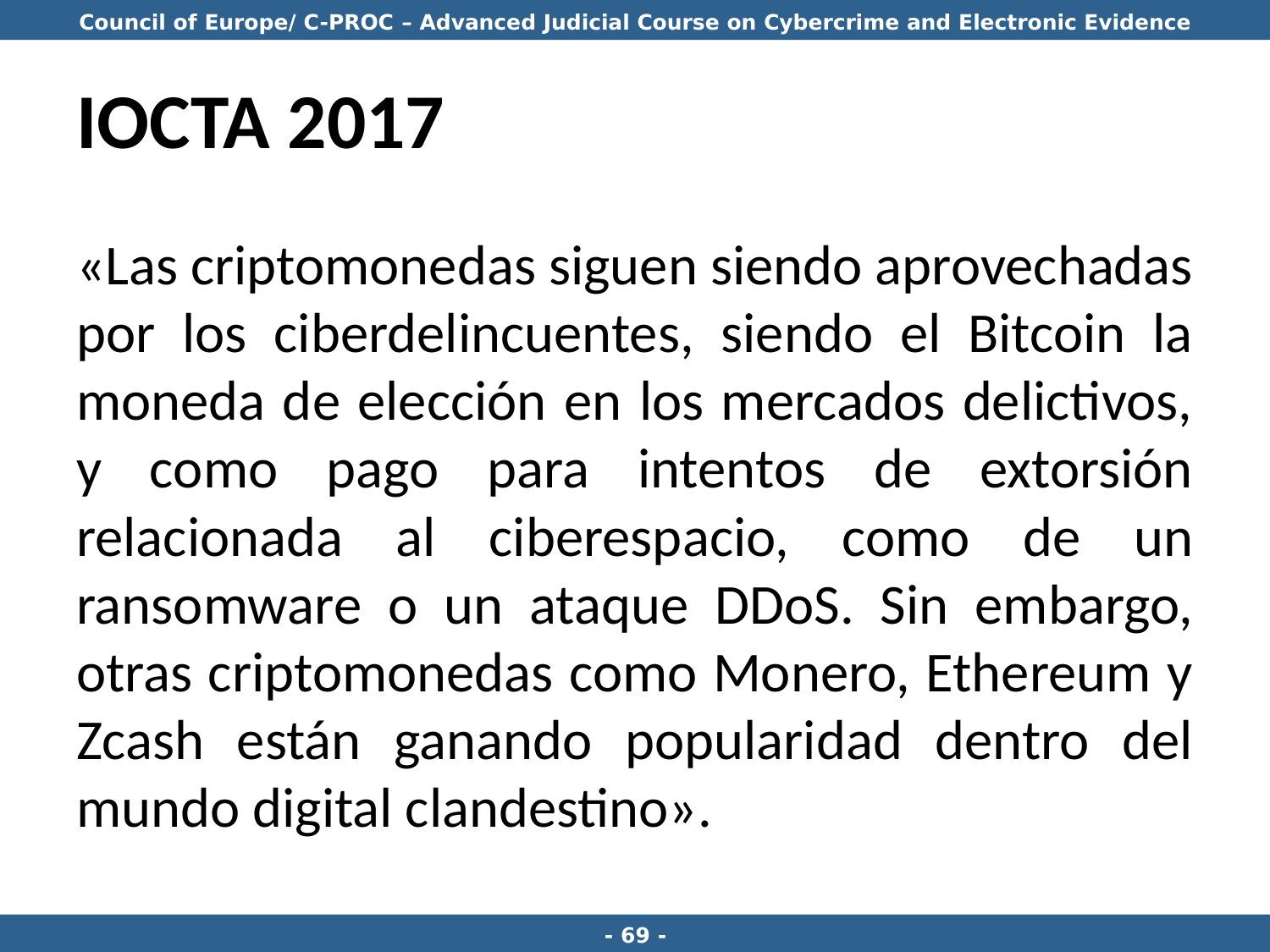

# IOCTA 2017
«Las criptomonedas siguen siendo aprovechadas por los ciberdelincuentes, siendo el Bitcoin la moneda de elección en los mercados delictivos, y como pago para intentos de extorsión relacionada al ciberespacio, como de un ransomware o un ataque DDoS. Sin embargo, otras criptomonedas como Monero, Ethereum y Zcash están ganando popularidad dentro del mundo digital clandestino».